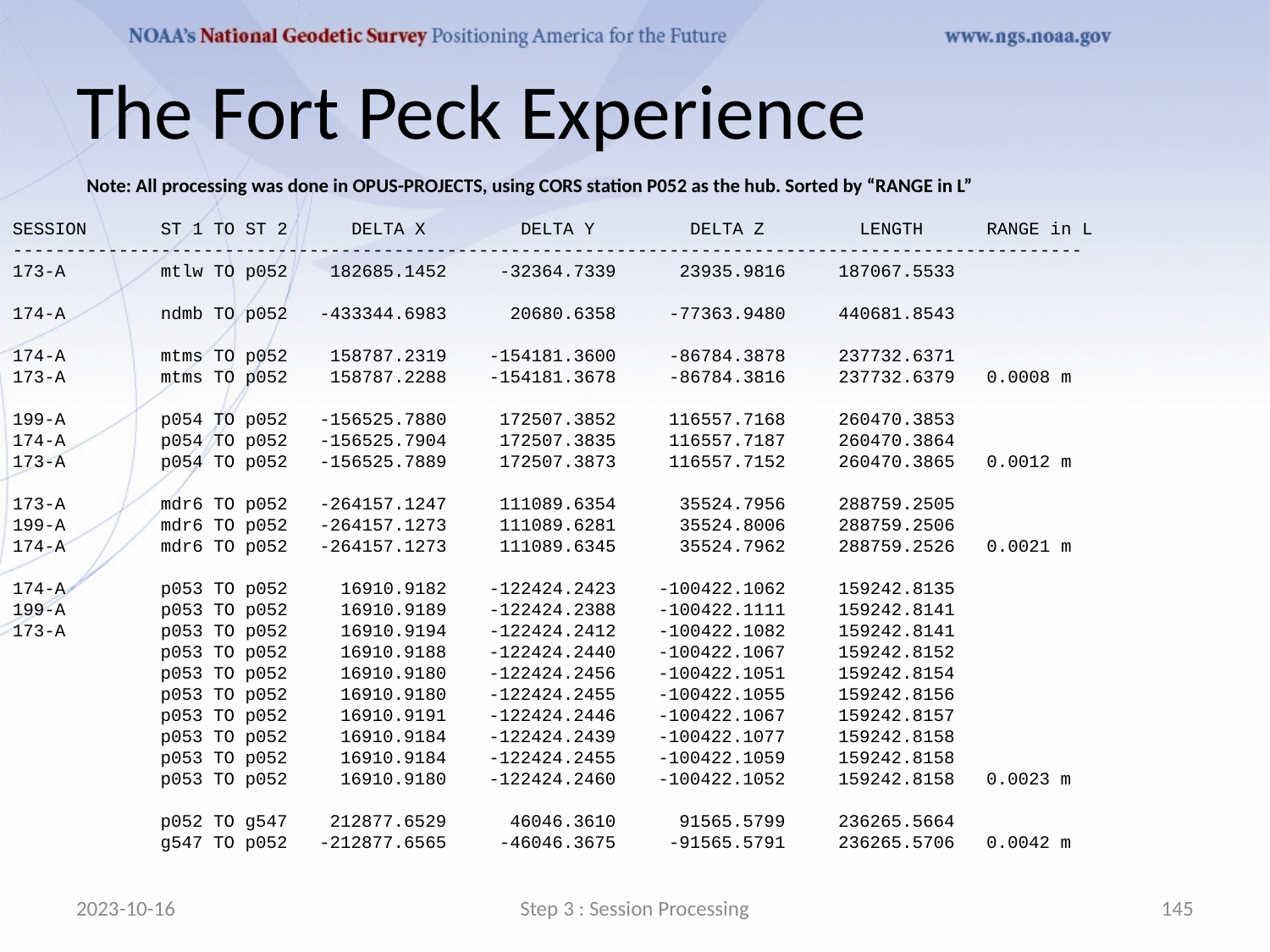

# The Fort Peck Experience
       Note: All processing was done in OPUS-PROJECTS, using CORS station P052 as the hub. Sorted by “RANGE in L”

SESSION       ST 1 TO ST 2      DELTA X         DELTA Y         DELTA Z         LENGTH      RANGE in L
-----------------------------------------------------------------------------------------------------
173-A         mtlw TO p052    182685.1452     -32364.7339      23935.9816     187067.5533

174-A         ndmb TO p052   -433344.6983      20680.6358     -77363.9480     440681.8543

174-A         mtms TO p052    158787.2319    -154181.3600     -86784.3878     237732.6371
173-A         mtms TO p052    158787.2288    -154181.3678     -86784.3816     237732.6379   0.0008 m

199-A         p054 TO p052   -156525.7880     172507.3852     116557.7168     260470.3853
174-A         p054 TO p052   -156525.7904     172507.3835     116557.7187     260470.3864
173-A         p054 TO p052   -156525.7889     172507.3873     116557.7152     260470.3865   0.0012 m

173-A         mdr6 TO p052   -264157.1247     111089.6354      35524.7956     288759.2505
199-A         mdr6 TO p052   -264157.1273     111089.6281      35524.8006     288759.2506
174-A         mdr6 TO p052   -264157.1273     111089.6345      35524.7962     288759.2526   0.0021 m

174-A         p053 TO p052     16910.9182    -122424.2423    -100422.1062     159242.8135
199-A         p053 TO p052     16910.9189    -122424.2388    -100422.1111     159242.8141
173-A         p053 TO p052     16910.9194    -122424.2412    -100422.1082     159242.8141
              p053 TO p052     16910.9188    -122424.2440    -100422.1067     159242.8152
              p053 TO p052     16910.9180    -122424.2456    -100422.1051     159242.8154
              p053 TO p052     16910.9180    -122424.2455    -100422.1055     159242.8156
              p053 TO p052     16910.9191    -122424.2446    -100422.1067     159242.8157
              p053 TO p052     16910.9184    -122424.2439    -100422.1077     159242.8158
              p053 TO p052     16910.9184    -122424.2455    -100422.1059     159242.8158
              p053 TO p052     16910.9180    -122424.2460    -100422.1052     159242.8158   0.0023 m

              p052 TO g547    212877.6529      46046.3610      91565.5799     236265.5664
              g547 TO p052   -212877.6565     -46046.3675     -91565.5791     236265.5706   0.0042 m

2023-10-16
Step 3 : Session Processing
145